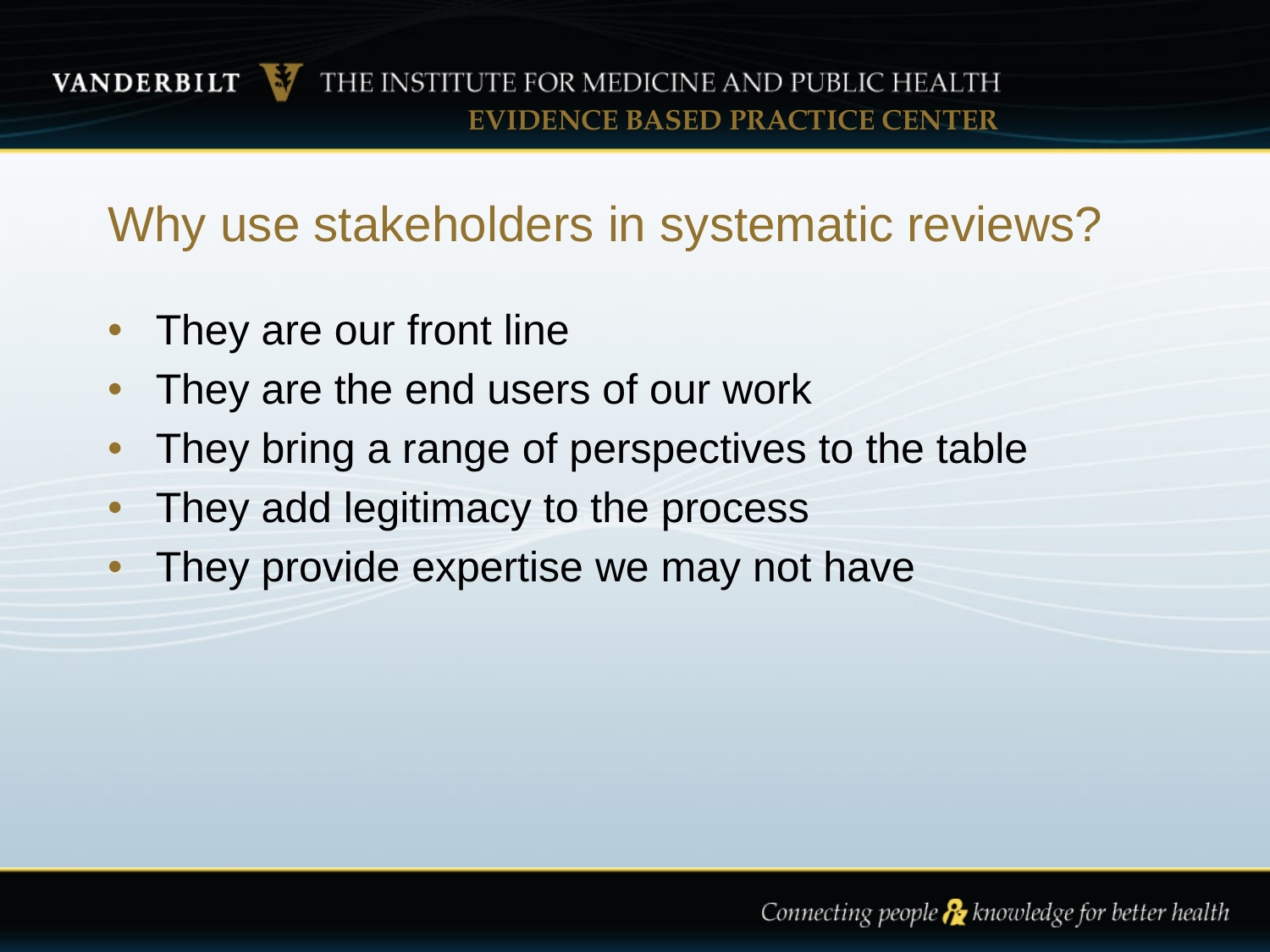

# Why use stakeholders in systematic reviews?
They are our front line
They are the end users of our work
They bring a range of perspectives to the table
They add legitimacy to the process
They provide expertise we may not have